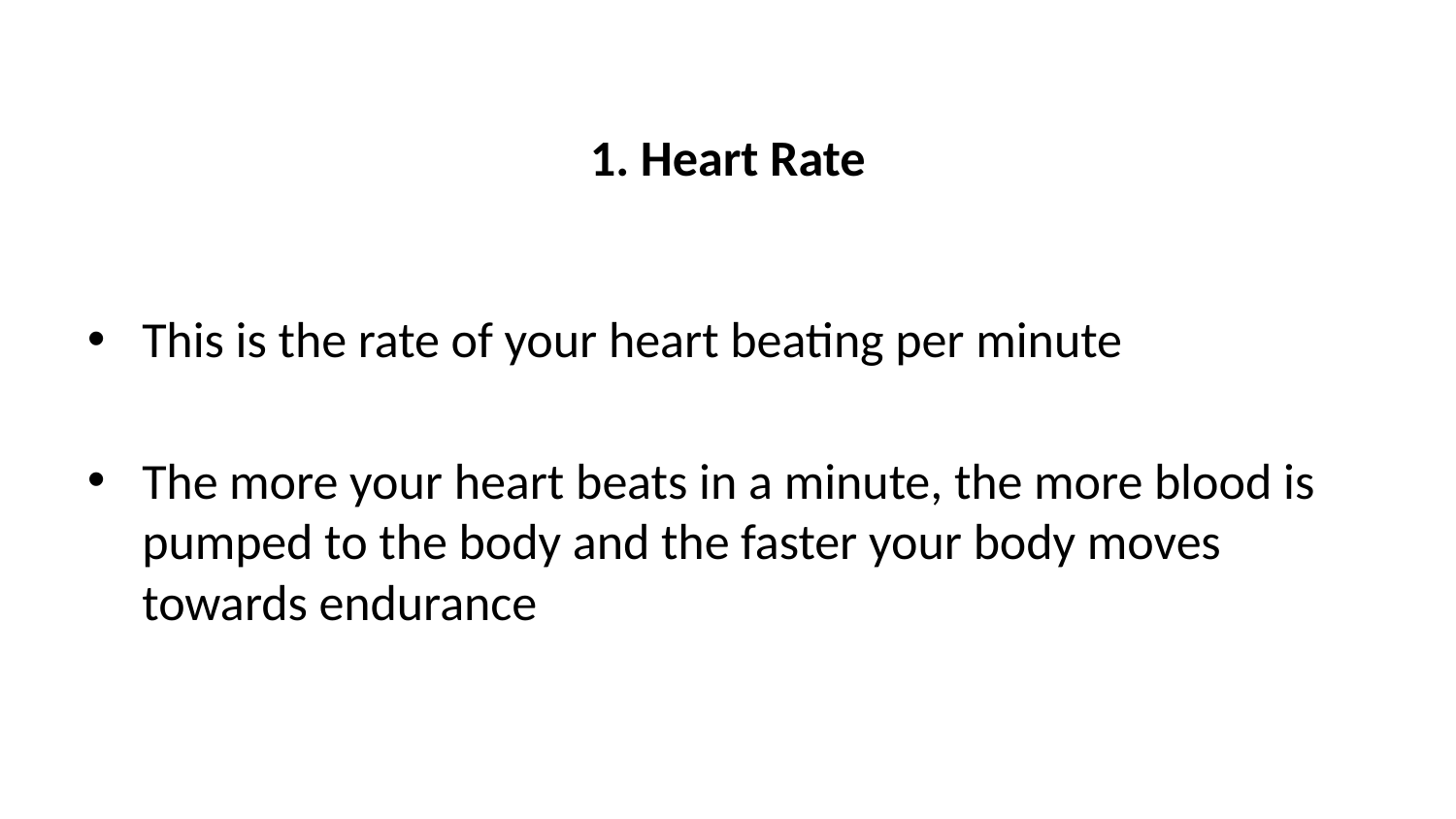

# 1. Heart Rate
This is the rate of your heart beating per minute

The more your heart beats in a minute, the more blood is pumped to the body and the faster your body moves towards endurance